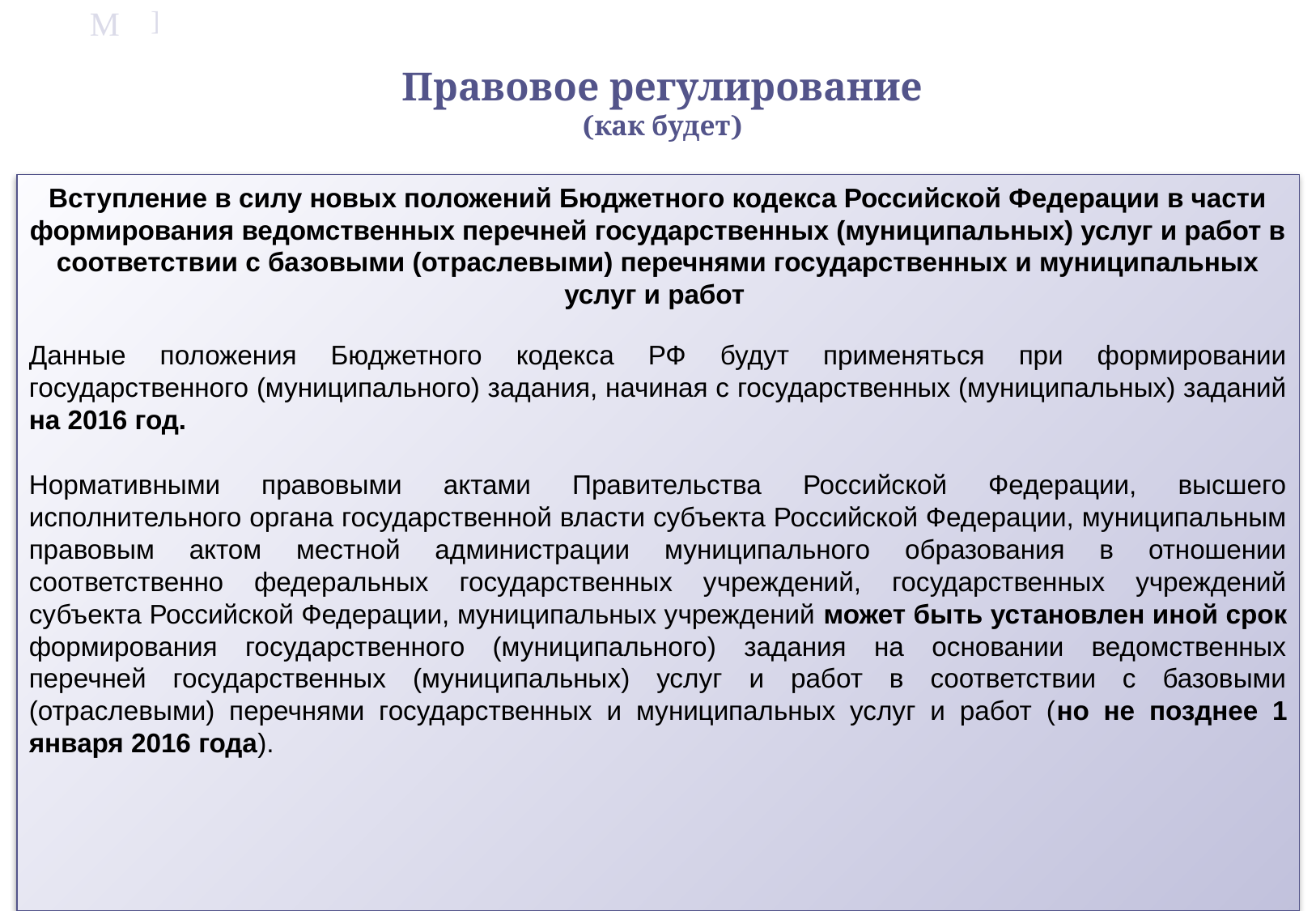

Правовое регулирование
(как будет)
Вступление в силу новых положений Бюджетного кодекса Российской Федерации в части формирования ведомственных перечней государственных (муниципальных) услуг и работ в соответствии с базовыми (отраслевыми) перечнями государственных и муниципальных услуг и работ

Данные положения Бюджетного кодекса РФ будут применяться при формировании государственного (муниципального) задания, начиная с государственных (муниципальных) заданий на 2016 год.

Нормативными правовыми актами Правительства Российской Федерации, высшего исполнительного органа государственной власти субъекта Российской Федерации, муниципальным правовым актом местной администрации муниципального образования в отношении соответственно федеральных государственных учреждений, государственных учреждений субъекта Российской Федерации, муниципальных учреждений может быть установлен иной срок формирования государственного (муниципального) задания на основании ведомственных перечней государственных (муниципальных) услуг и работ в соответствии с базовыми (отраслевыми) перечнями государственных и муниципальных услуг и работ (но не позднее 1 января 2016 года).